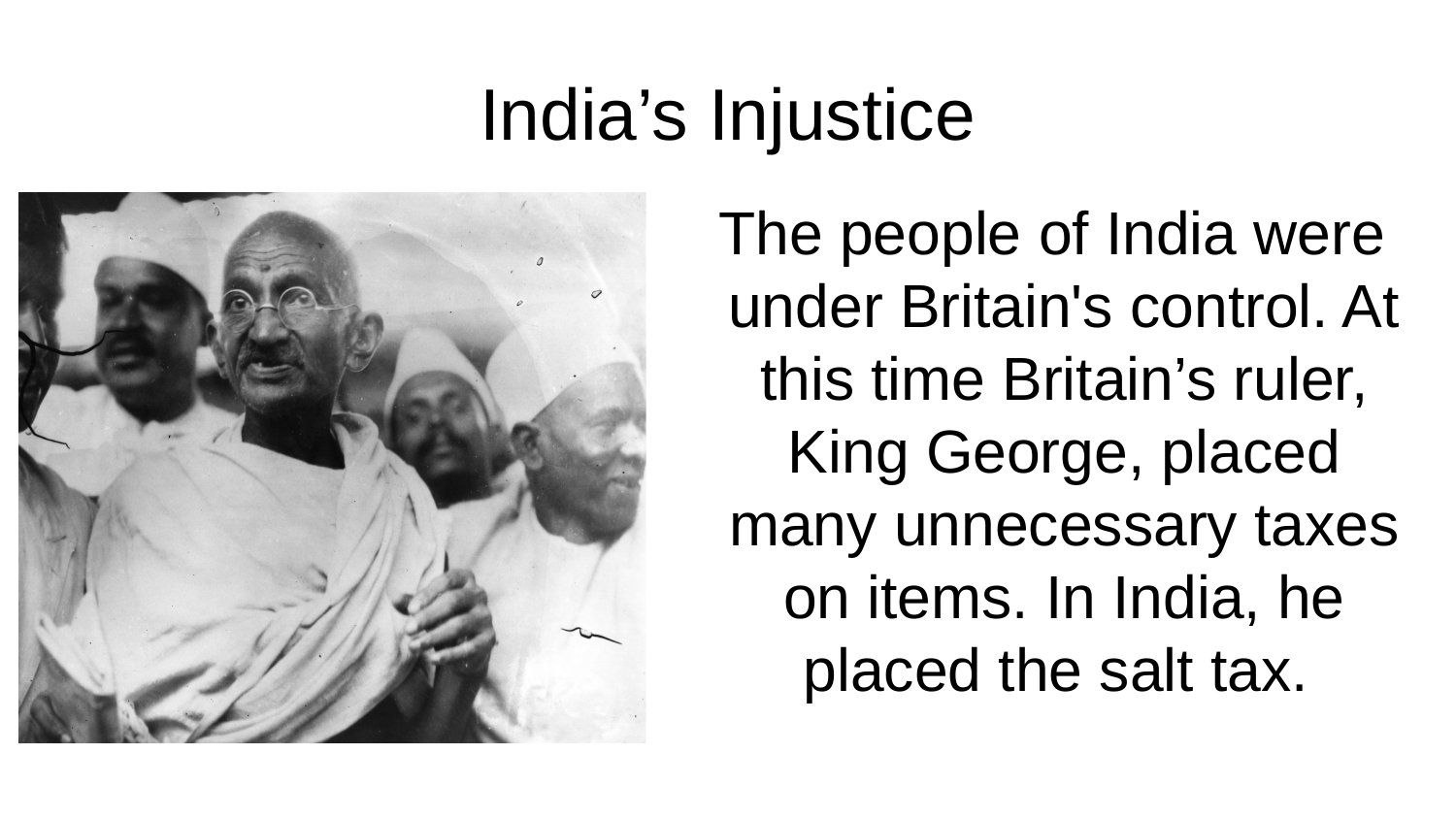

# India’s Injustice
The people of India were under Britain's control. At this time Britain’s ruler, King George, placed many unnecessary taxes on items. In India, he placed the salt tax.